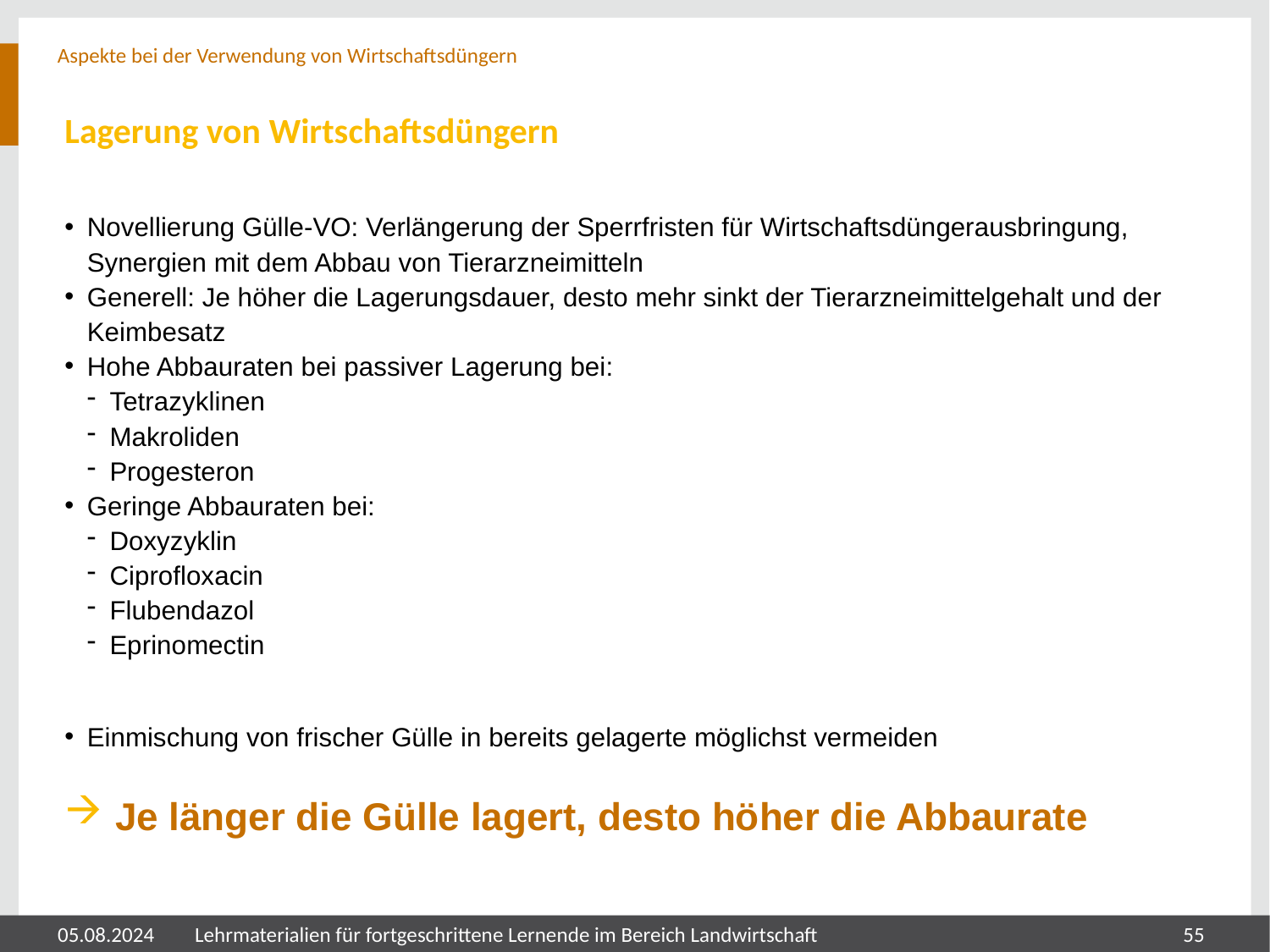

Aspekte bei der Verwendung von Wirtschaftsdüngern
# Lagerung von Wirtschaftsdüngern
Novellierung Gülle-VO: Verlängerung der Sperrfristen für Wirtschaftsdüngerausbringung, Synergien mit dem Abbau von Tierarzneimitteln
Generell: Je höher die Lagerungsdauer, desto mehr sinkt der Tierarzneimittelgehalt und der Keimbesatz
Hohe Abbauraten bei passiver Lagerung bei:
Tetrazyklinen
Makroliden
Progesteron
Geringe Abbauraten bei:
Doxyzyklin
Ciprofloxacin
Flubendazol
Eprinomectin

Einmischung von frischer Gülle in bereits gelagerte möglichst vermeiden
 Je länger die Gülle lagert, desto höher die Abbaurate
05.08.2024
Lehrmaterialien für fortgeschrittene Lernende im Bereich Landwirtschaft
55